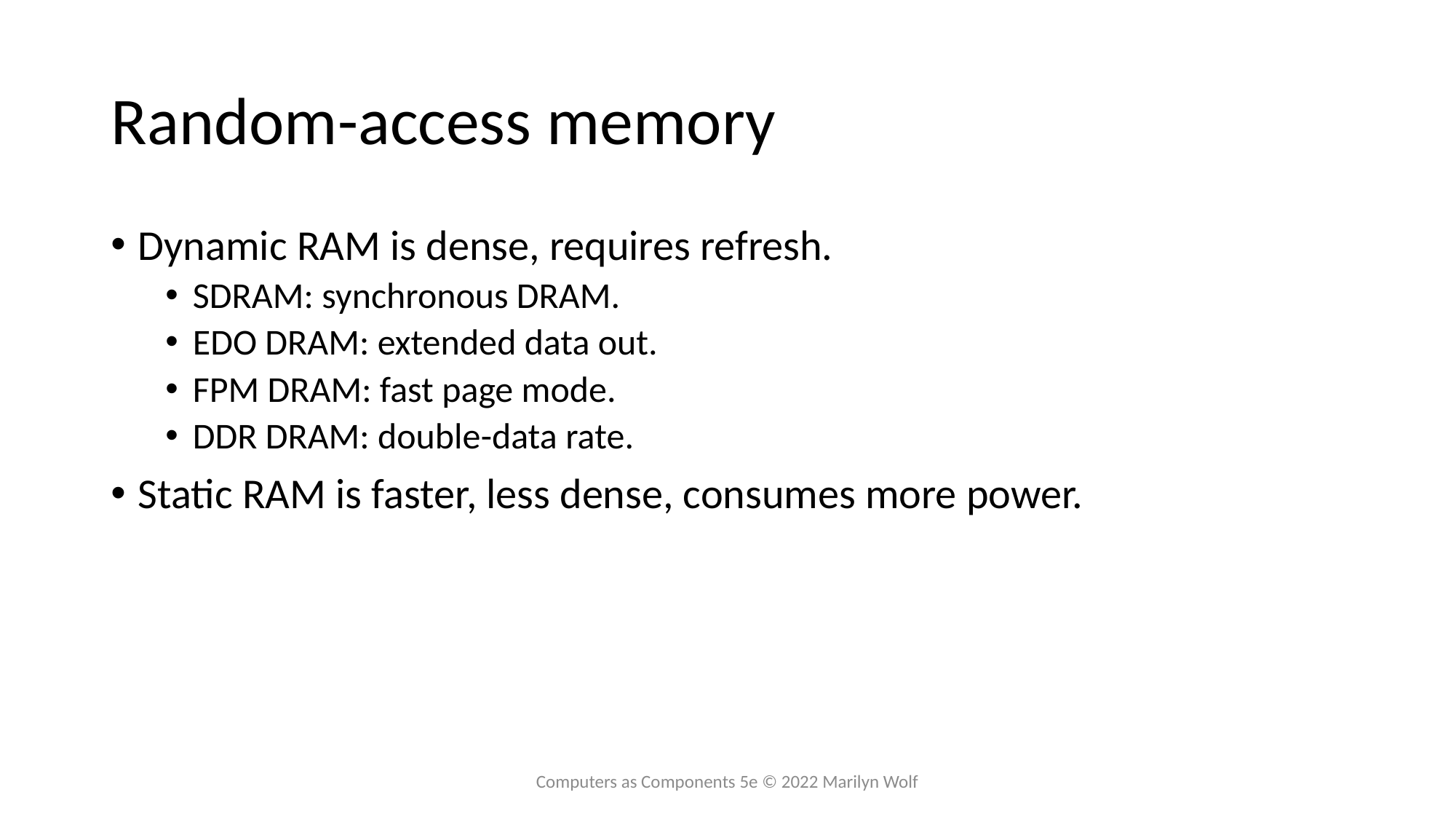

# Random-access memory
Dynamic RAM is dense, requires refresh.
SDRAM: synchronous DRAM.
EDO DRAM: extended data out.
FPM DRAM: fast page mode.
DDR DRAM: double-data rate.
Static RAM is faster, less dense, consumes more power.
Computers as Components 5e © 2022 Marilyn Wolf